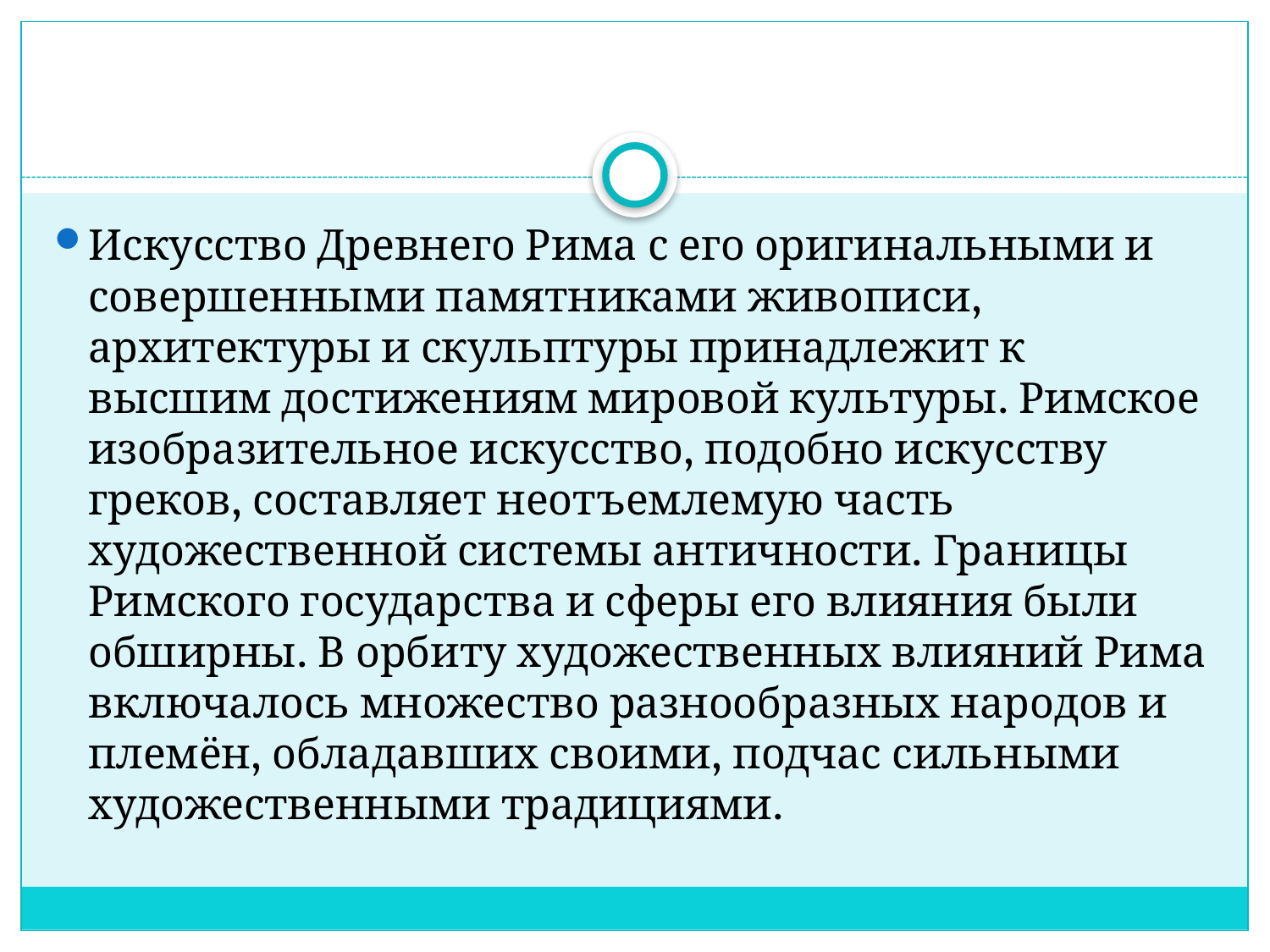

Искусство Древнего Рима с его оригинальными и совершенными памятниками живописи, архитектуры и скульптуры принадлежит к высшим достижениям мировой культуры. Римское изобразительное искусство, подобно искусству греков, составляет неотъемлемую часть художественной системы античности. Границы Римского государства и сферы его влияния были обширны. В орбиту художественных влияний Рима включалось множество разнообразных народов и племён, обладавших своими, подчас сильными художественными традициями.